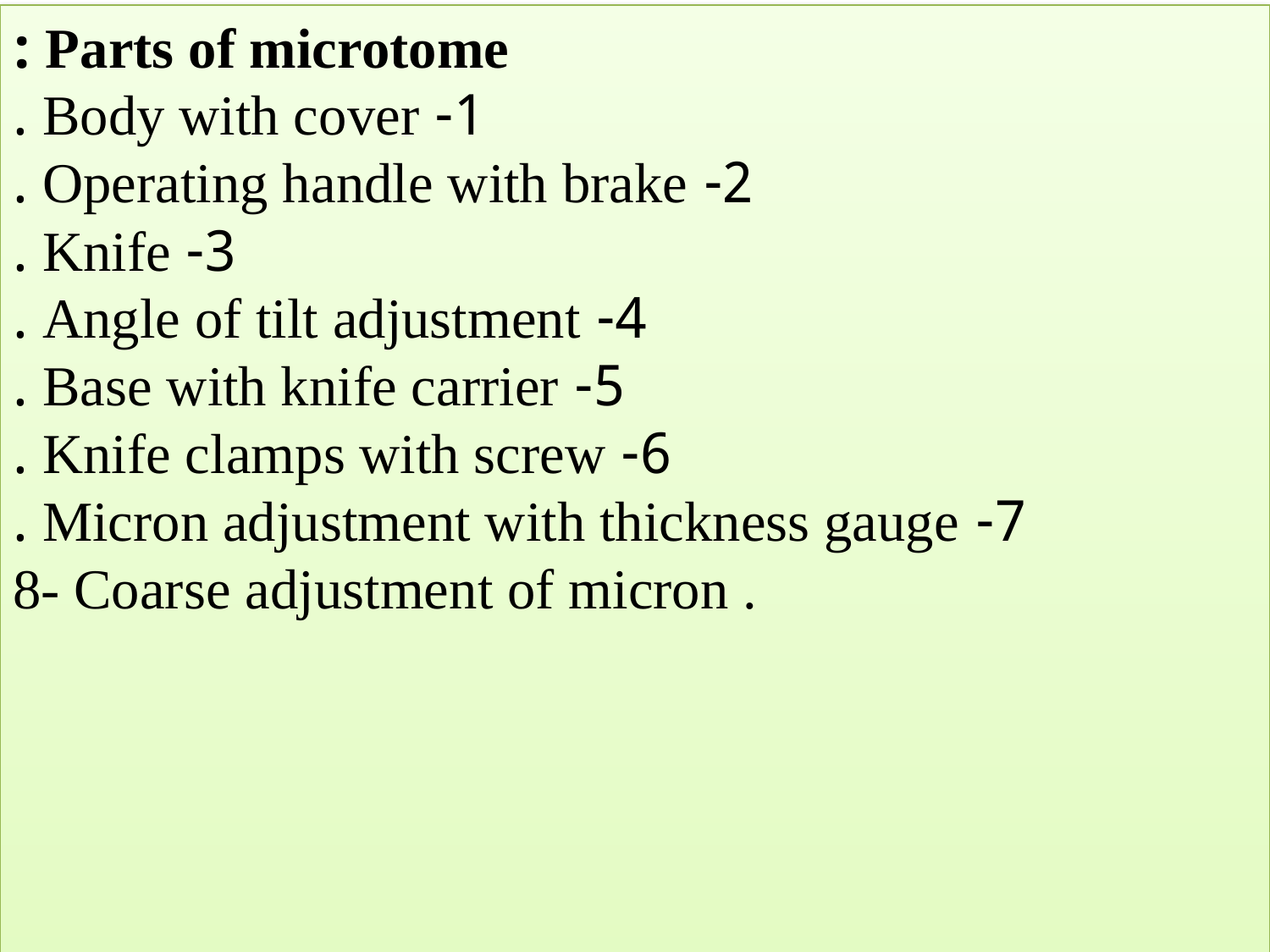

Parts of microtome :
1- Body with cover .
2- Operating handle with brake .
3- Knife .
4- Angle of tilt adjustment .
5- Base with knife carrier .
6- Knife clamps with screw .
7- Micron adjustment with thickness gauge .
8- Coarse adjustment of micron .